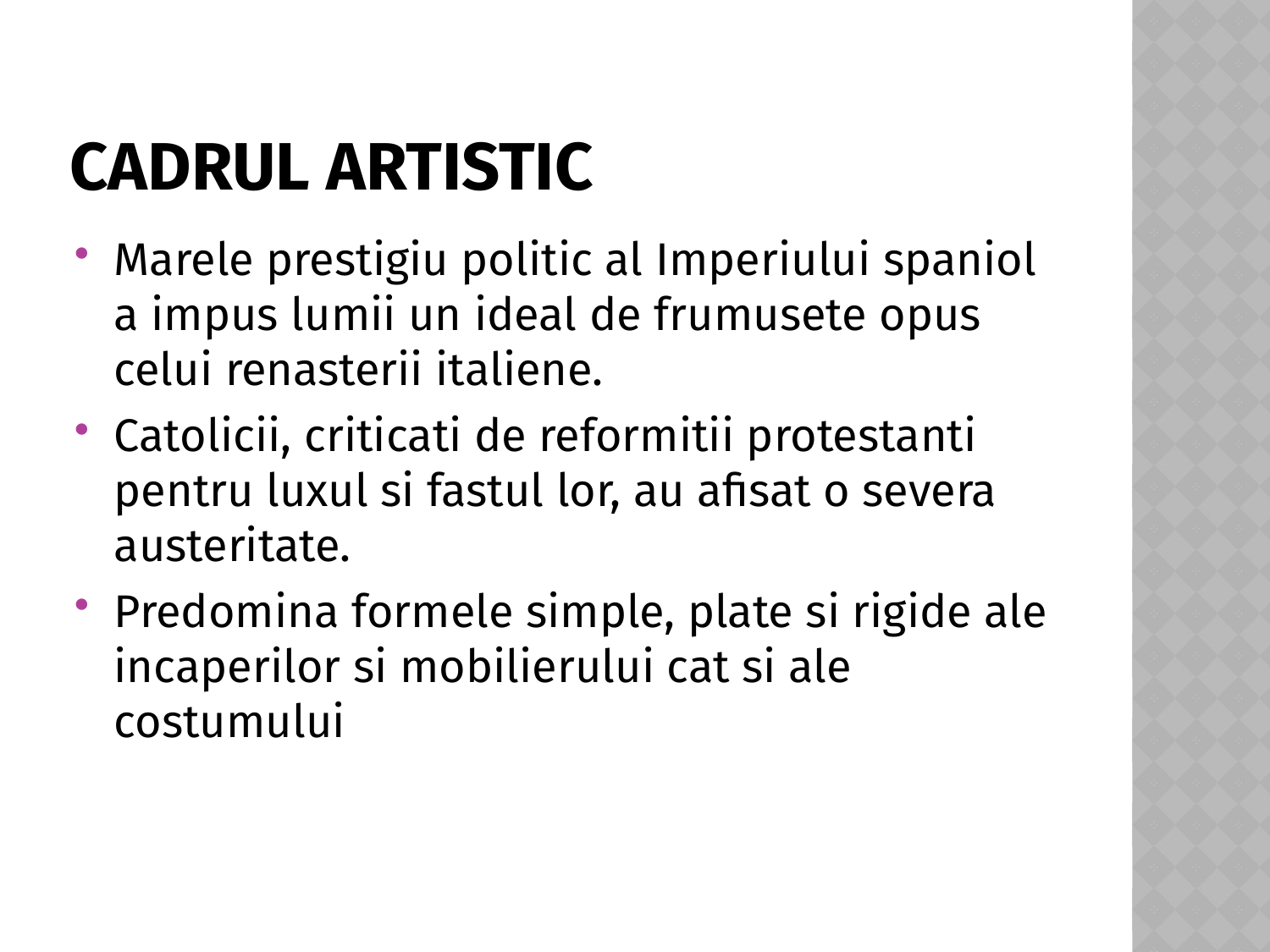

# Cadrul artistic
Marele prestigiu politic al Imperiului spaniol a impus lumii un ideal de frumusete opus celui renasterii italiene.
Catolicii, criticati de reformitii protestanti pentru luxul si fastul lor, au afisat o severa austeritate.
Predomina formele simple, plate si rigide ale incaperilor si mobilierului cat si ale costumului